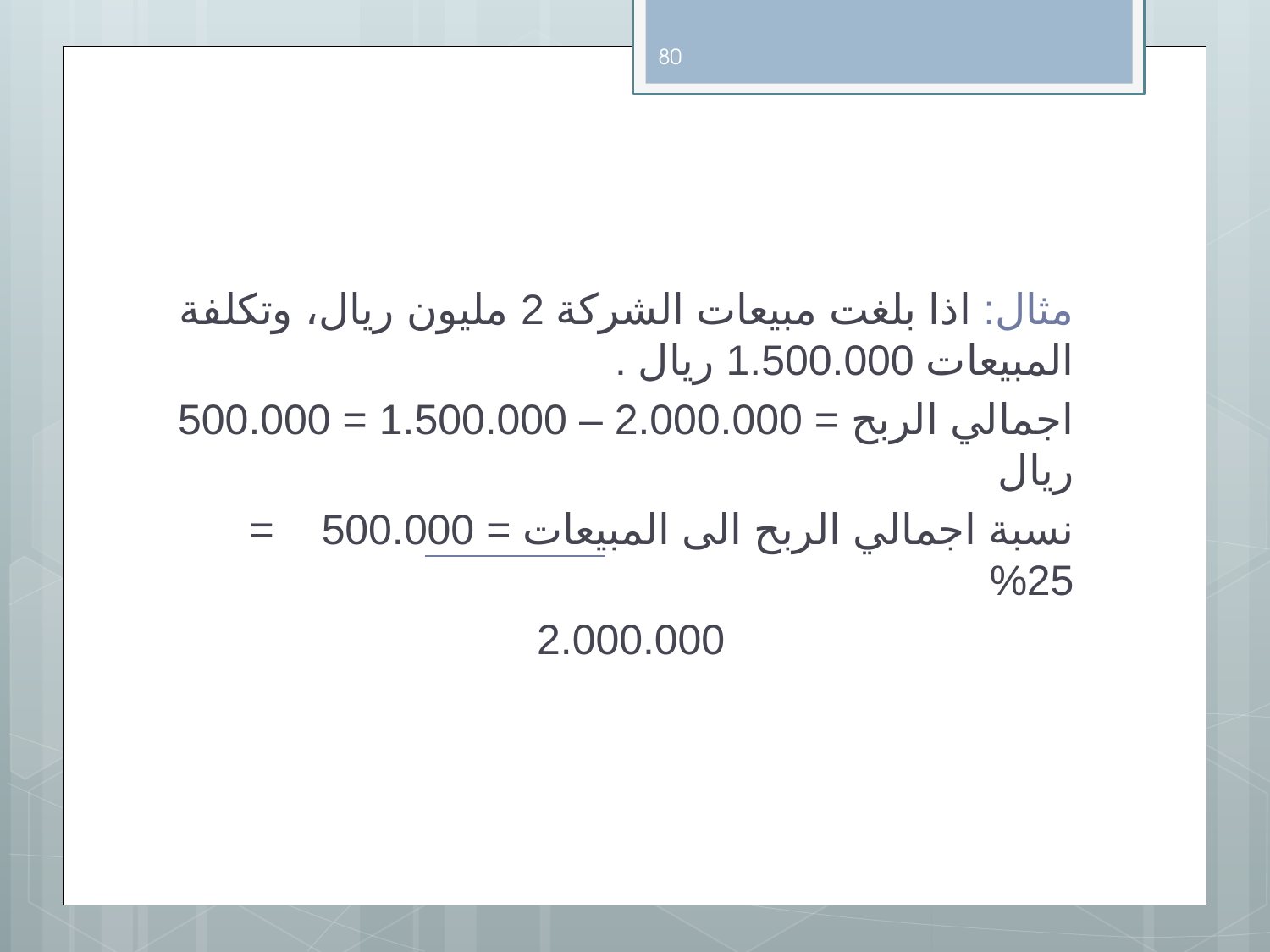

80
مثال: اذا بلغت مبيعات الشركة 2 مليون ريال، وتكلفة المبيعات 1.500.000 ريال .
اجمالي الربح = 2.000.000 – 1.500.000 = 500.000 ريال
نسبة اجمالي الربح الى المبيعات = 500.000    = 25%
			        2.000.000